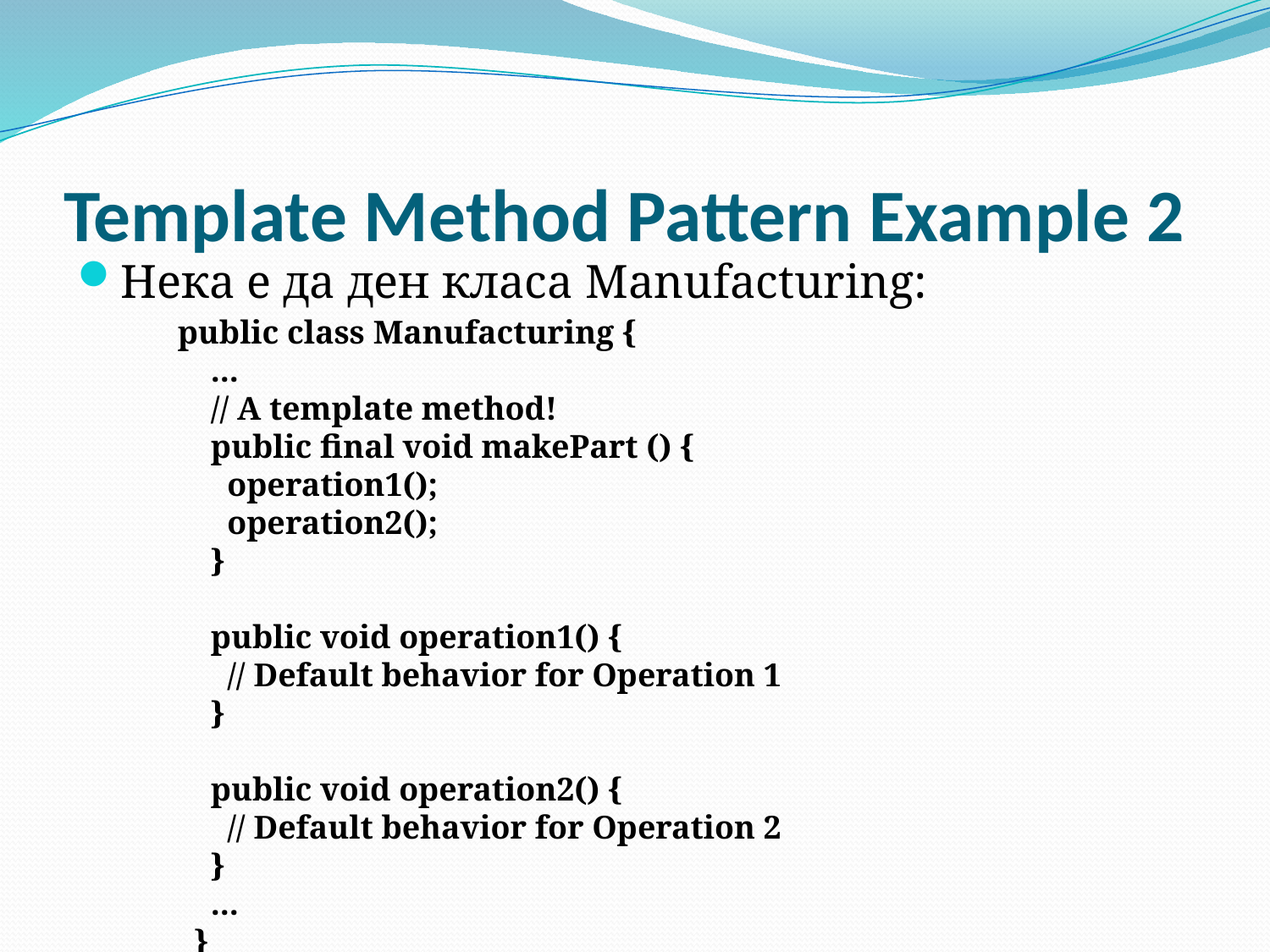

# Template Method Pattern Example 2
Нека е да ден класа Manufacturing:
 public class Manufacturing {
     ...
     // A template method!
     public final void makePart () {
       operation1();
       operation2();
     }

     public void operation1() {
       // Default behavior for Operation 1
     }

     public void operation2() {
       // Default behavior for Operation 2
     }
     ...
   }